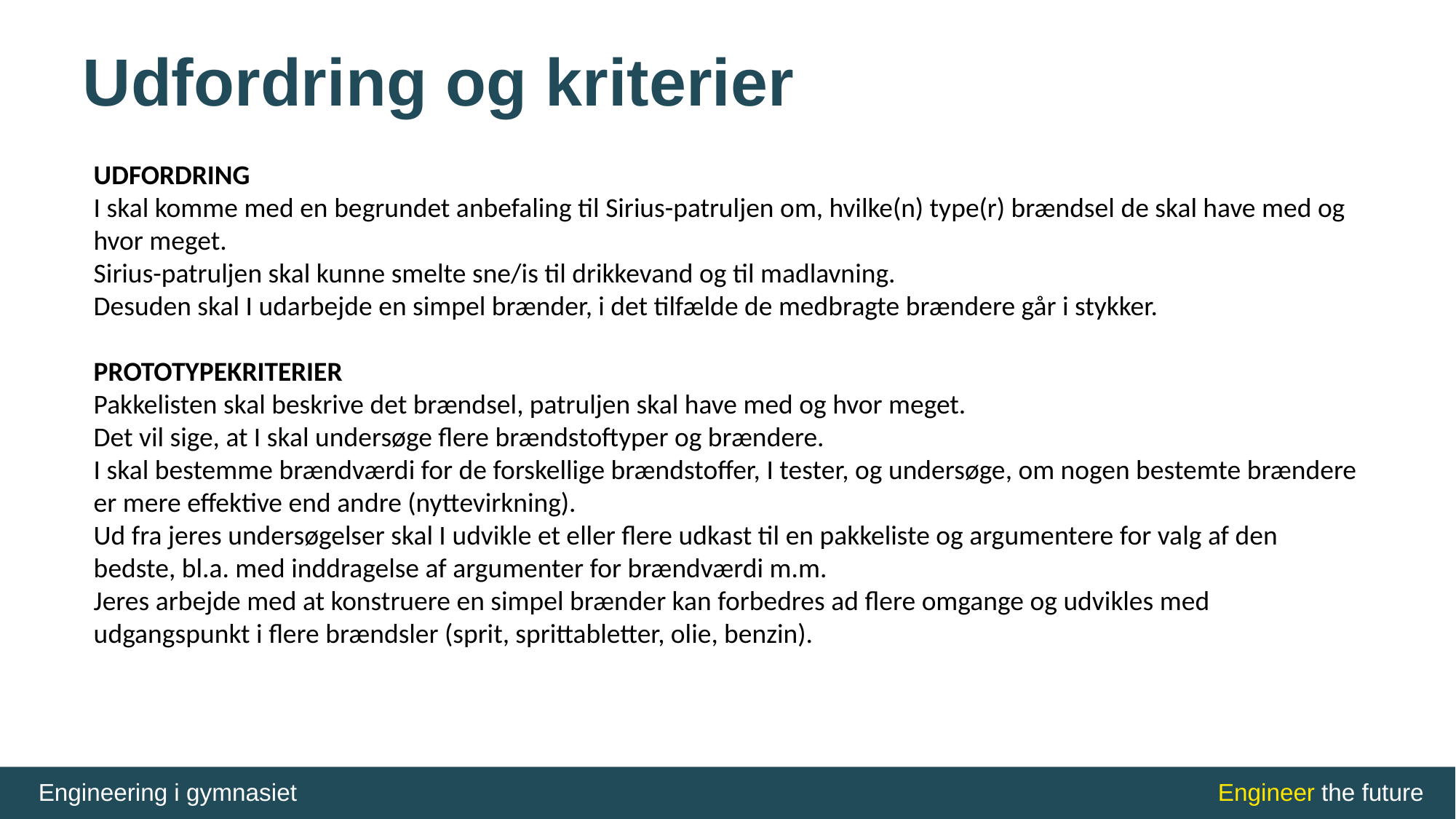

# Udfordring og kriterier
UDFORDRING
I skal komme med en begrundet anbefaling til Sirius-patruljen om, hvilke(n) type(r) brændsel de skal have med og hvor meget.
Sirius-patruljen skal kunne smelte sne/is til drikkevand og til madlavning.
Desuden skal I udarbejde en simpel brænder, i det tilfælde de medbragte brændere går i stykker.

PROTOTYPEKRITERIER
Pakkelisten skal beskrive det brændsel, patruljen skal have med og hvor meget.
Det vil sige, at I skal undersøge flere brændstoftyper og brændere.
I skal bestemme brændværdi for de forskellige brændstoffer, I tester, og undersøge, om nogen bestemte brændere er mere effektive end andre (nyttevirkning).
Ud fra jeres undersøgelser skal I udvikle et eller flere udkast til en pakkeliste og argumentere for valg af den bedste, bl.a. med inddragelse af argumenter for brændværdi m.m.
Jeres arbejde med at konstruere en simpel brænder kan forbedres ad flere omgange og udvikles med udgangspunkt i flere brændsler (sprit, sprittabletter, olie, benzin).